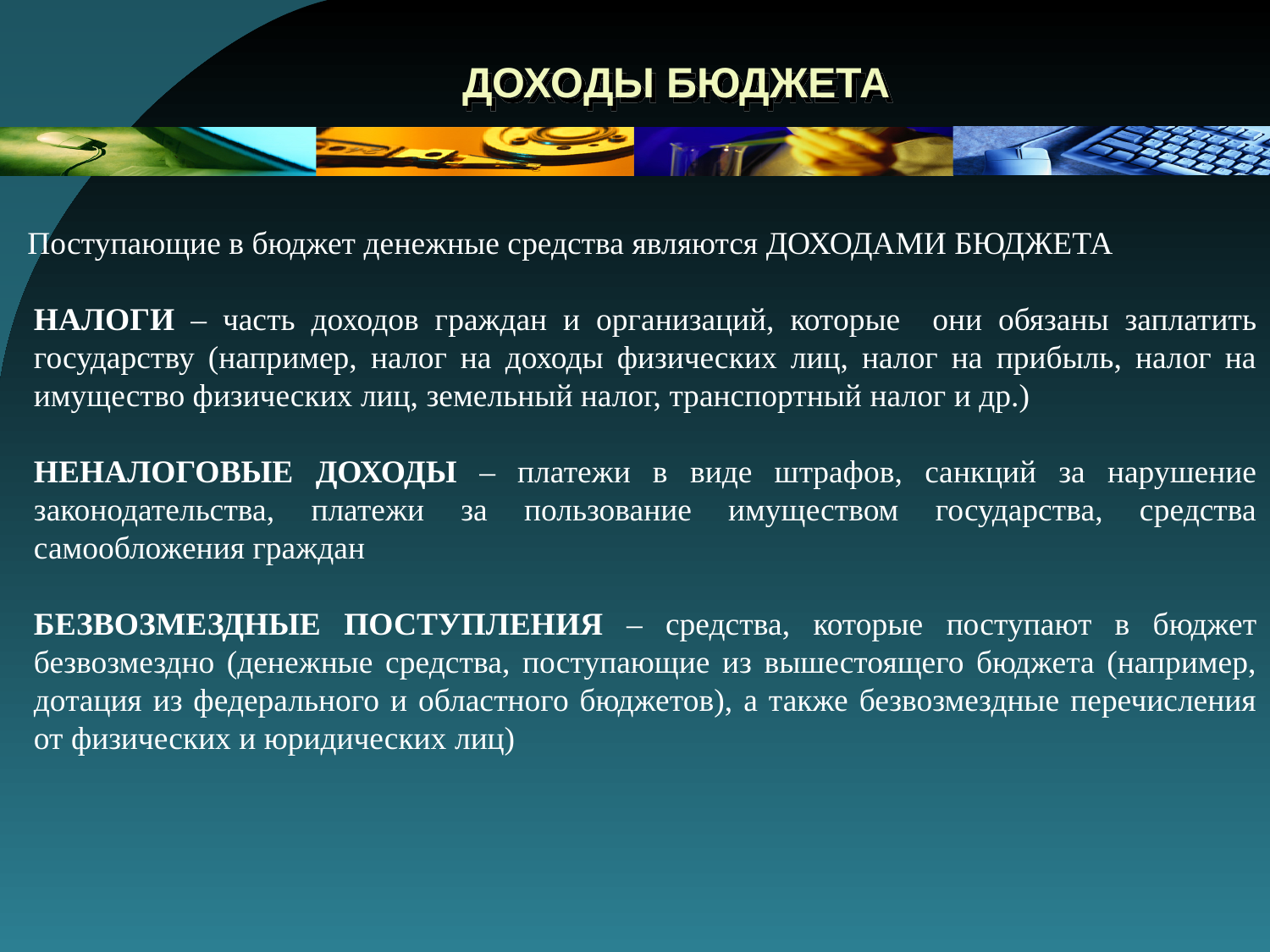

# ДОХОДЫ БЮДЖЕТА
Поступающие в бюджет денежные средства являются ДОХОДАМИ БЮДЖЕТА

НАЛОГИ – часть доходов граждан и организаций, которые  они обязаны заплатить государству (например, налог на доходы физических лиц, налог на прибыль, налог на имущество физических лиц, земельный налог, транспортный налог и др.)

НЕНАЛОГОВЫЕ ДОХОДЫ – платежи в виде штрафов, санкций за нарушение законодательства, платежи за пользование имуществом государства, средства самообложения граждан

БЕЗВОЗМЕЗДНЫЕ ПОСТУПЛЕНИЯ – средства, которые поступают в бюджет безвозмездно (денежные средства, поступающие из вышестоящего бюджета (например, дотация из федерального и областного бюджетов), а также безвозмездные перечисления от физических и юридических лиц)